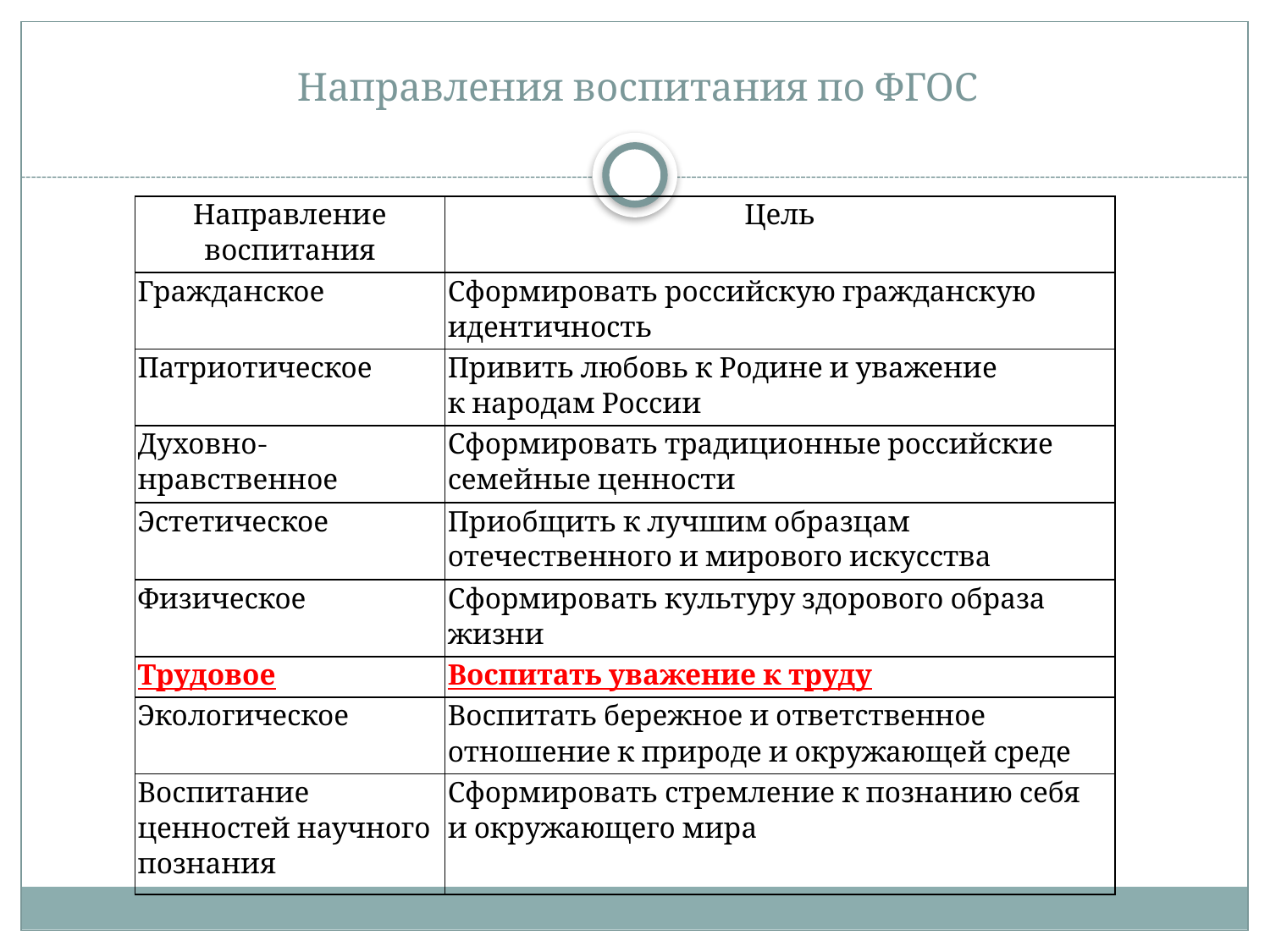

# Направления воспитания по ФГОС
| Направление воспитания | Цель |
| --- | --- |
| Гражданское | Сформировать российскую гражданскую идентичность |
| Патриотическое | Привить любовь к Родине и уважение к народам России |
| Духовно-нравственное | Сформировать традиционные российские семейные ценности |
| Эстетическое | Приобщить к лучшим образцам отечественного и мирового искусства |
| Физическое | Сформировать культуру здорового образа жизни |
| Трудовое | Воспитать уважение к труду |
| Экологическое | Воспитать бережное и ответственное отношение к природе и окружающей среде |
| Воспитание ценностей научного познания | Сформировать стремление к познанию себя и окружающего мира |